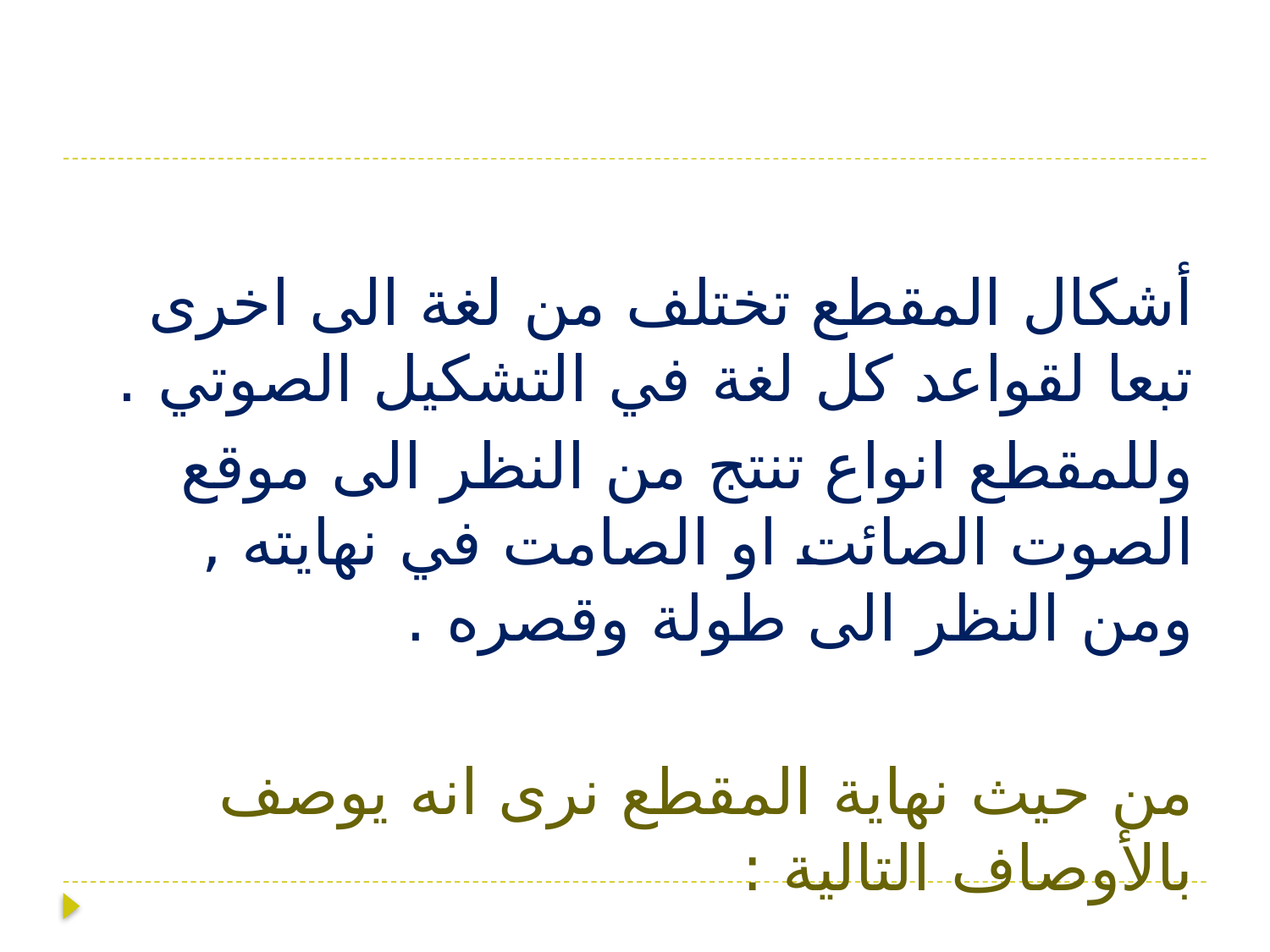

#

أشكال المقطع تختلف من لغة الى اخرى تبعا لقواعد كل لغة في التشكيل الصوتي .
وللمقطع انواع تنتج من النظر الى موقع الصوت الصائت او الصامت في نهايته , ومن النظر الى طولة وقصره .

من حيث نهاية المقطع نرى انه يوصف بالأوصاف التالية :